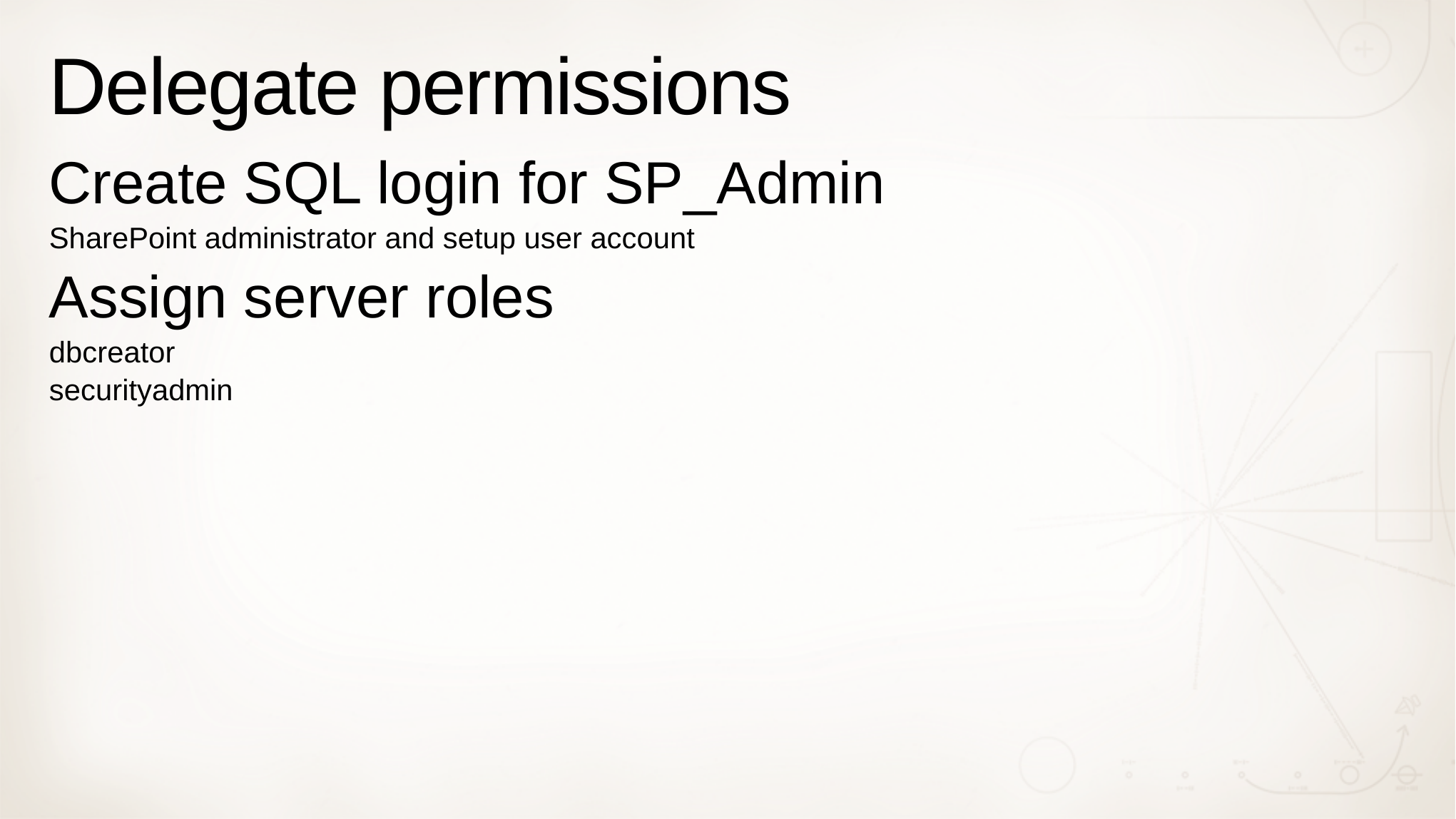

# Delegate permissions
Create SQL login for SP_Admin
SharePoint administrator and setup user account
Assign server roles
dbcreator
securityadmin